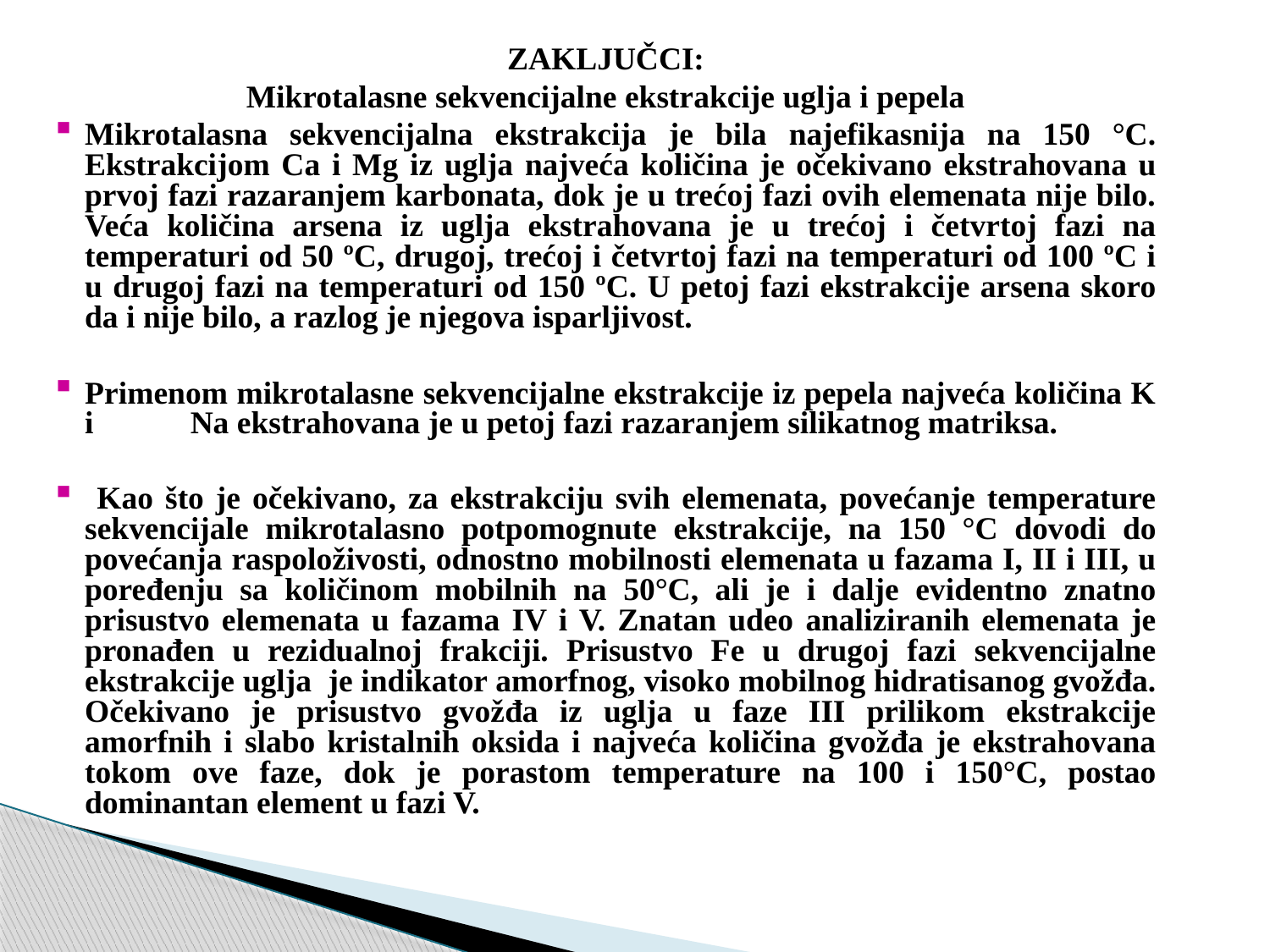

ZAKLJUČCI:
Mikrotalasne sekvencijalne ekstrakcije uglja i pepela
Mikrotalasna sekvencijalna ekstrakcija je bila najefikasnija na 150 °C. Ekstrakcijom Ca i Mg iz uglja najveća količina je očekivano ekstrahovana u prvoj fazi razaranjem karbonata, dok je u trećoj fazi ovih elemenata nije bilo. Veća količina arsena iz uglja ekstrahovana je u trećoj i četvrtoj fazi na temperaturi od 50 ºC, drugoj, trećoj i četvrtoj fazi na temperaturi od 100 ºC i u drugoj fazi na temperaturi od 150 ºC. U petoj fazi ekstrakcije arsena skoro da i nije bilo, a razlog je njegova isparljivost.

Primenom mikrotalasne sekvencijalne ekstrakcije iz pepela najveća količina K i            Na ekstrahovana je u petoj fazi razaranjem silikatnog matriksa.

 Kao što je očekivano, za ekstrakciju svih elemenata, povećanje temperature sekvencijale mikrotalasno potpomognute ekstrakcije, na 150 °C dovodi do povećanja raspoloživosti, odnostno mobilnosti elemenata u fazama I, II i III, u poređenju sa količinom mobilnih na 50°C, ali je i dalje evidentno znatno prisustvo elemenata u fazama IV i V. Znatan udeo analiziranih elemenata je pronađen u rezidualnoj frakciji. Prisustvo Fe u drugoj fazi sekvencijalne ekstrakcije uglja  je indikator amorfnog, visoko mobilnog hidratisanog gvožđa. Očekivano je prisustvo gvožđa iz uglja u faze III prilikom ekstrakcije amorfnih i slabo kristalnih oksida i najveća količina gvožđa je ekstrahovana tokom ove faze, dok je porastom temperature na 100 i 150°C, postao dominantan element u fazi V.